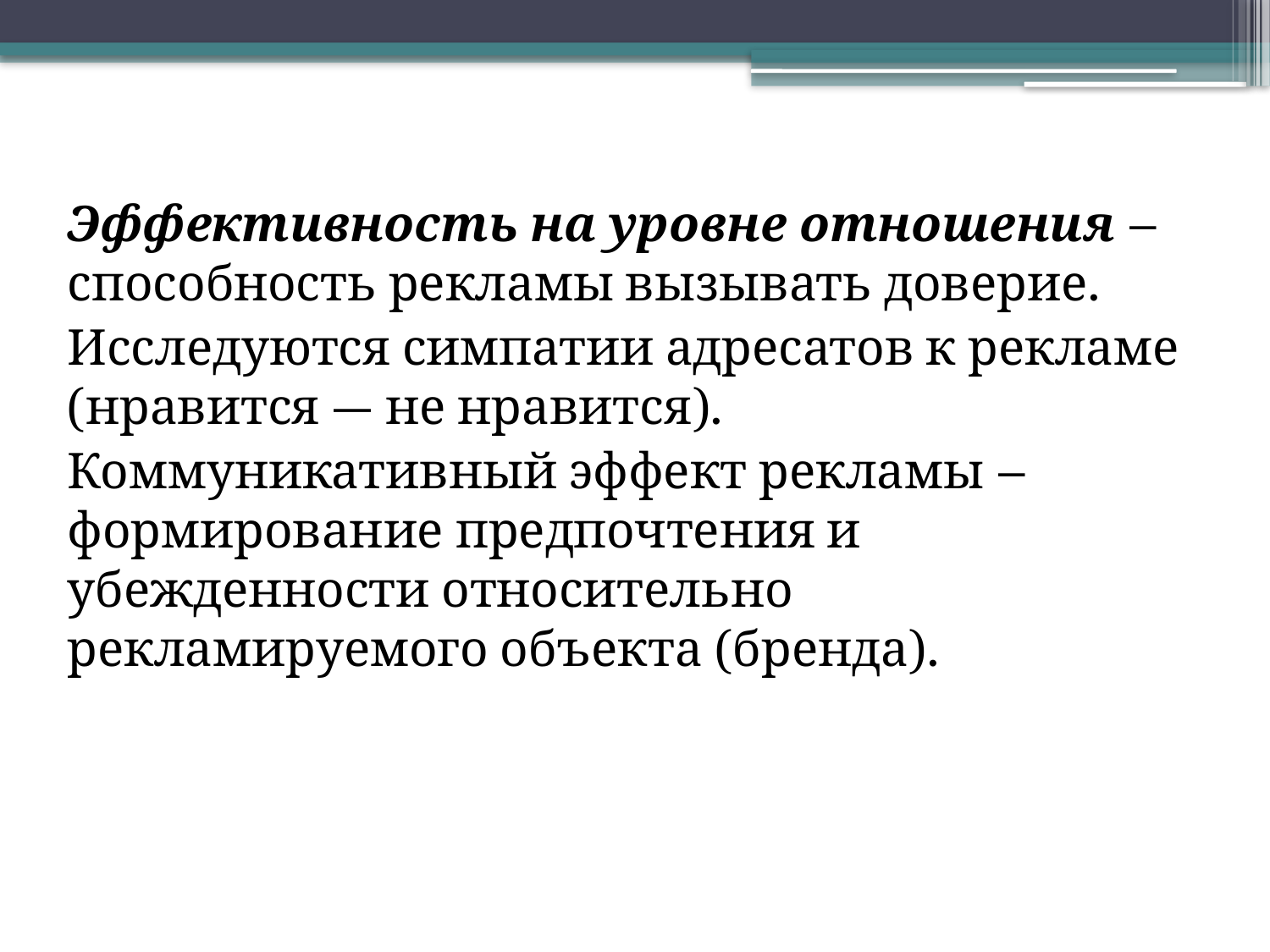

Эффективность на уровне отношения –  способность рекламы вызывать доверие.
Исследуются симпатии адресатов к рекламе (нравится — не нравится).
Коммуникативный эффект рекламы – формирование предпочтения и убежденности относительно рекламируемого объекта (бренда).